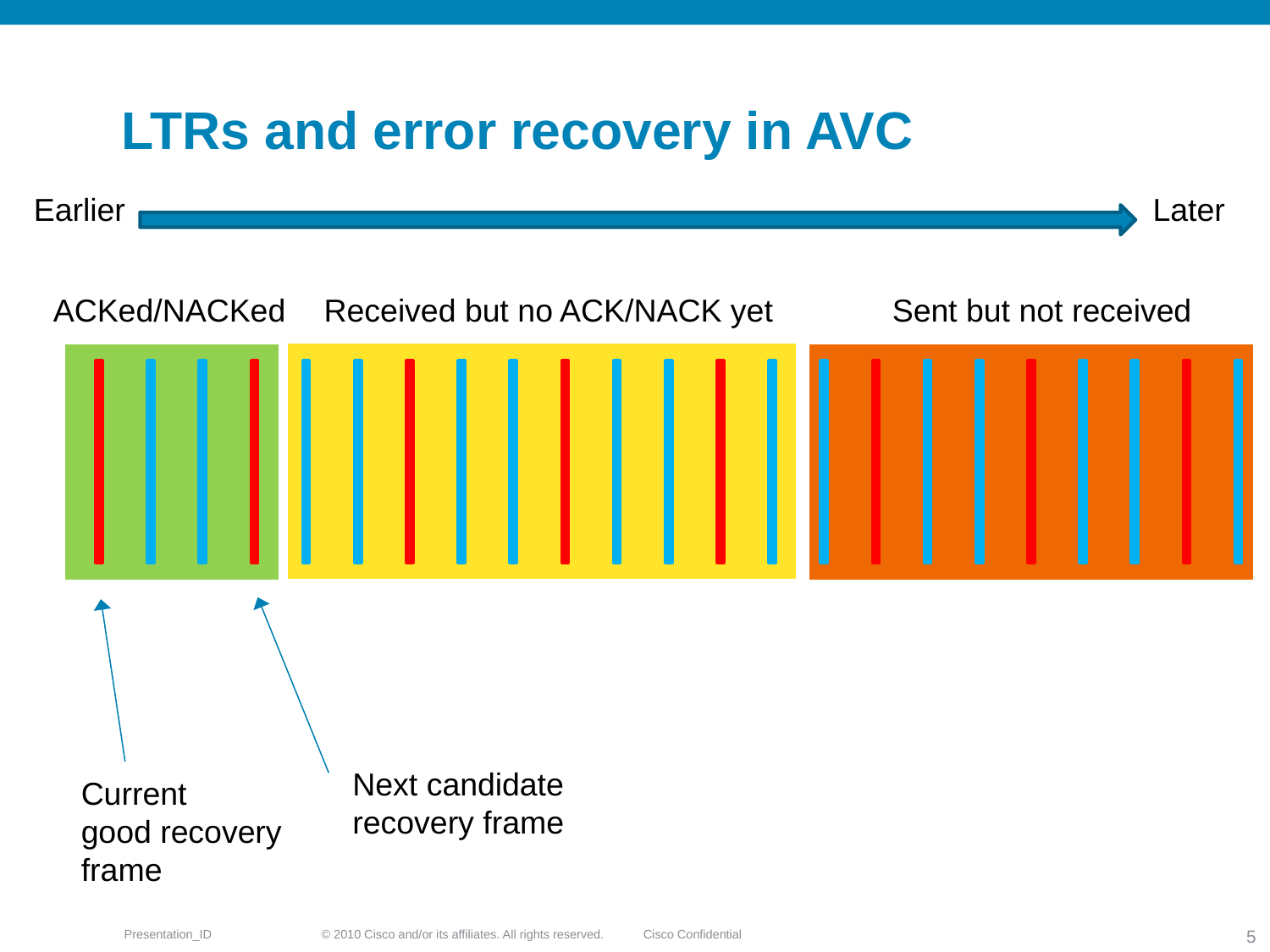

# LTRs and error recovery in AVC
Earlier
Later

ACKed/NACKed
Received but no ACK/NACK yet
Sent but not received

Next candidate
recovery frame
Current
good recovery
frame